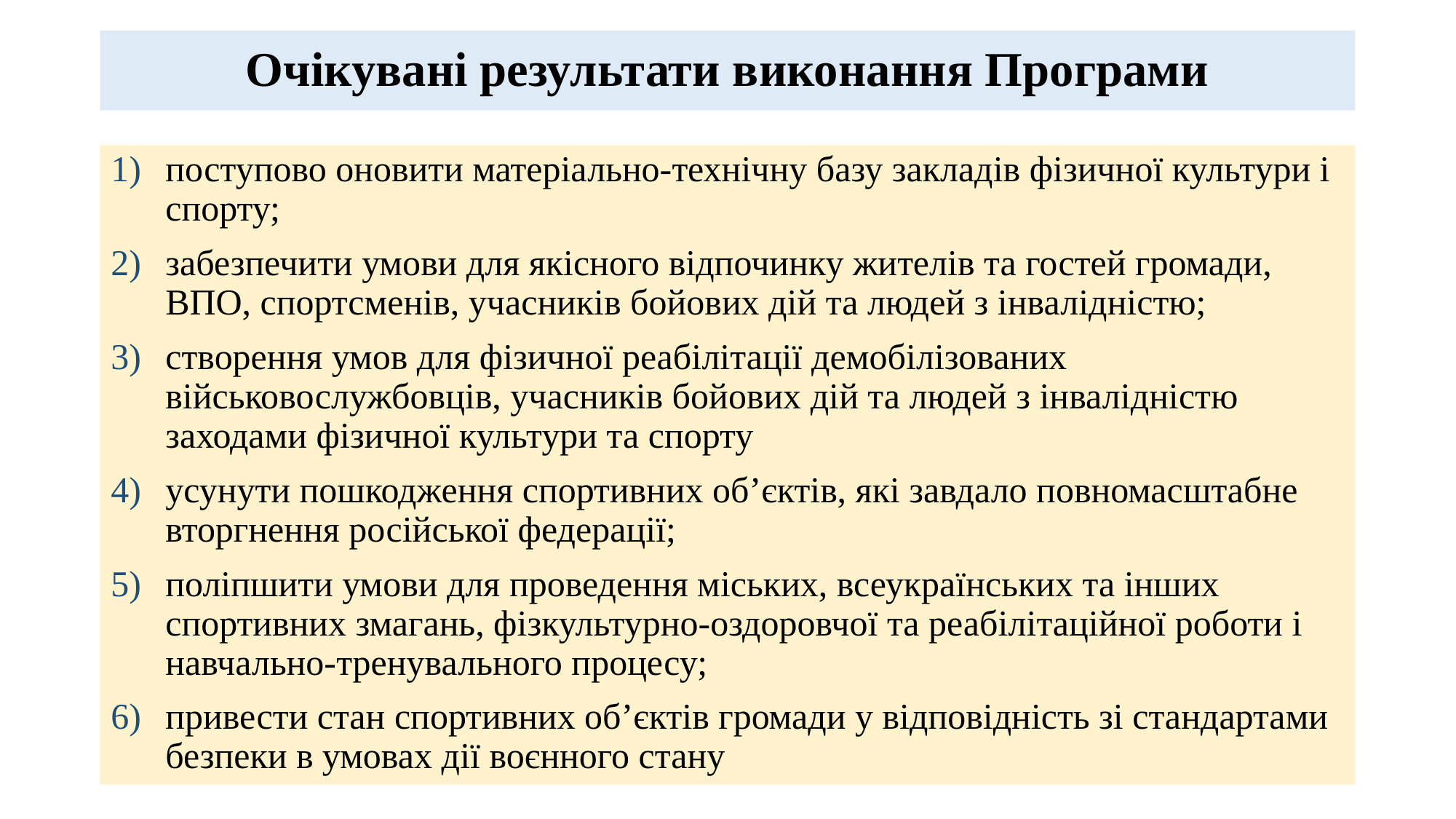

# Очікувані результати виконання Програми
поступово оновити матеріально-технічну базу закладів фізичної культури і спорту;
забезпечити умови для якісного відпочинку жителів та гостей громади, ВПО, спортсменів, учасників бойових дій та людей з інвалідністю;
створення умов для фізичної реабілітації демобілізованих військовослужбовців, учасників бойових дій та людей з інвалідністю  заходами фізичної культури та спорту
усунути пошкодження спортивних об’єктів, які завдало повномасштабне вторгнення російської федерації;
поліпшити умови для проведення міських, всеукраїнських та інших спортивних змагань, фізкультурно-оздоровчої та реабілітаційної роботи і навчально-тренувального процесу;
привести стан спортивних об’єктів громади у відповідність зі стандартами безпеки в умовах дії воєнного стану